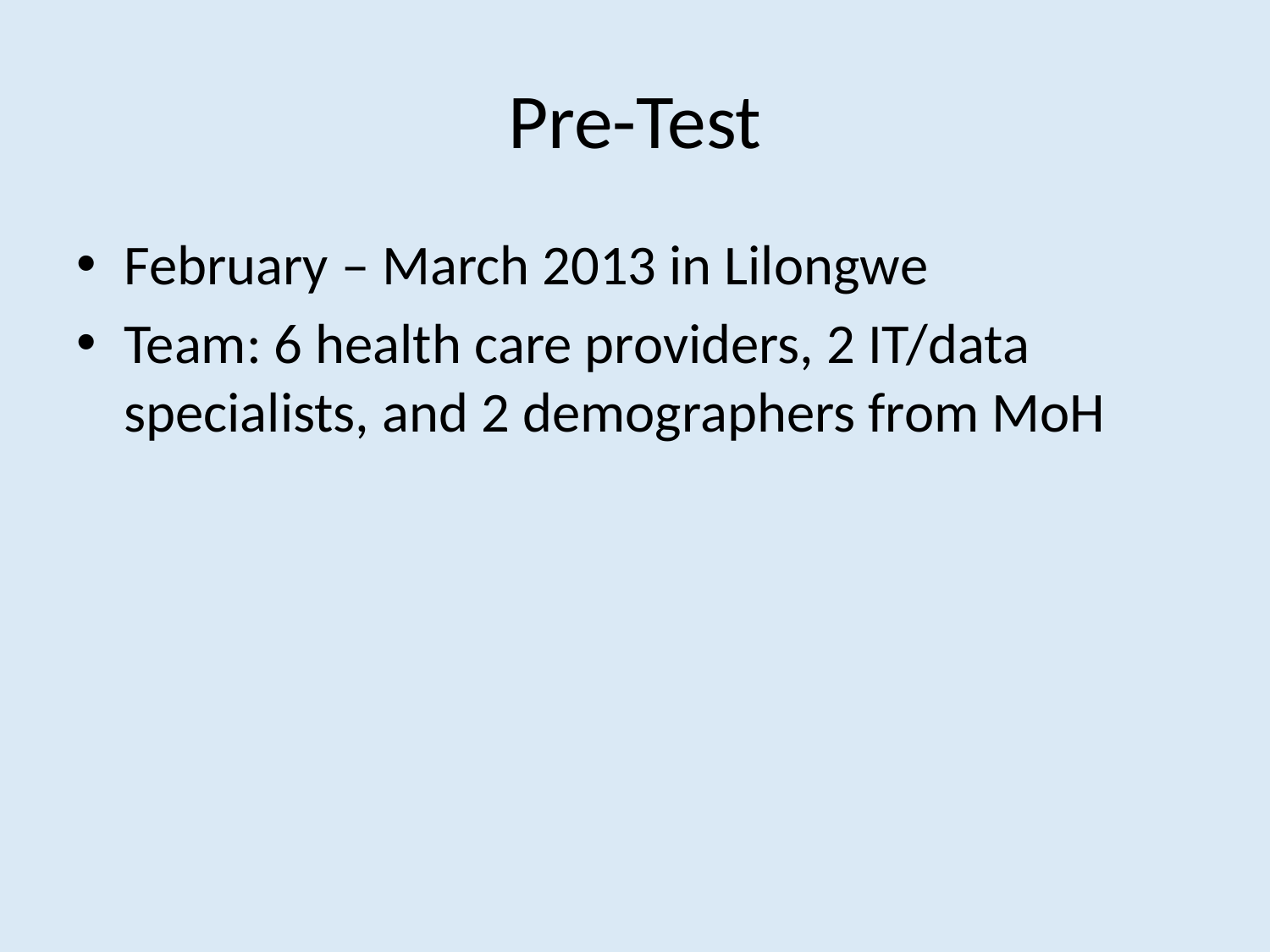

# Pre-Test
February – March 2013 in Lilongwe
Team: 6 health care providers, 2 IT/data specialists, and 2 demographers from MoH